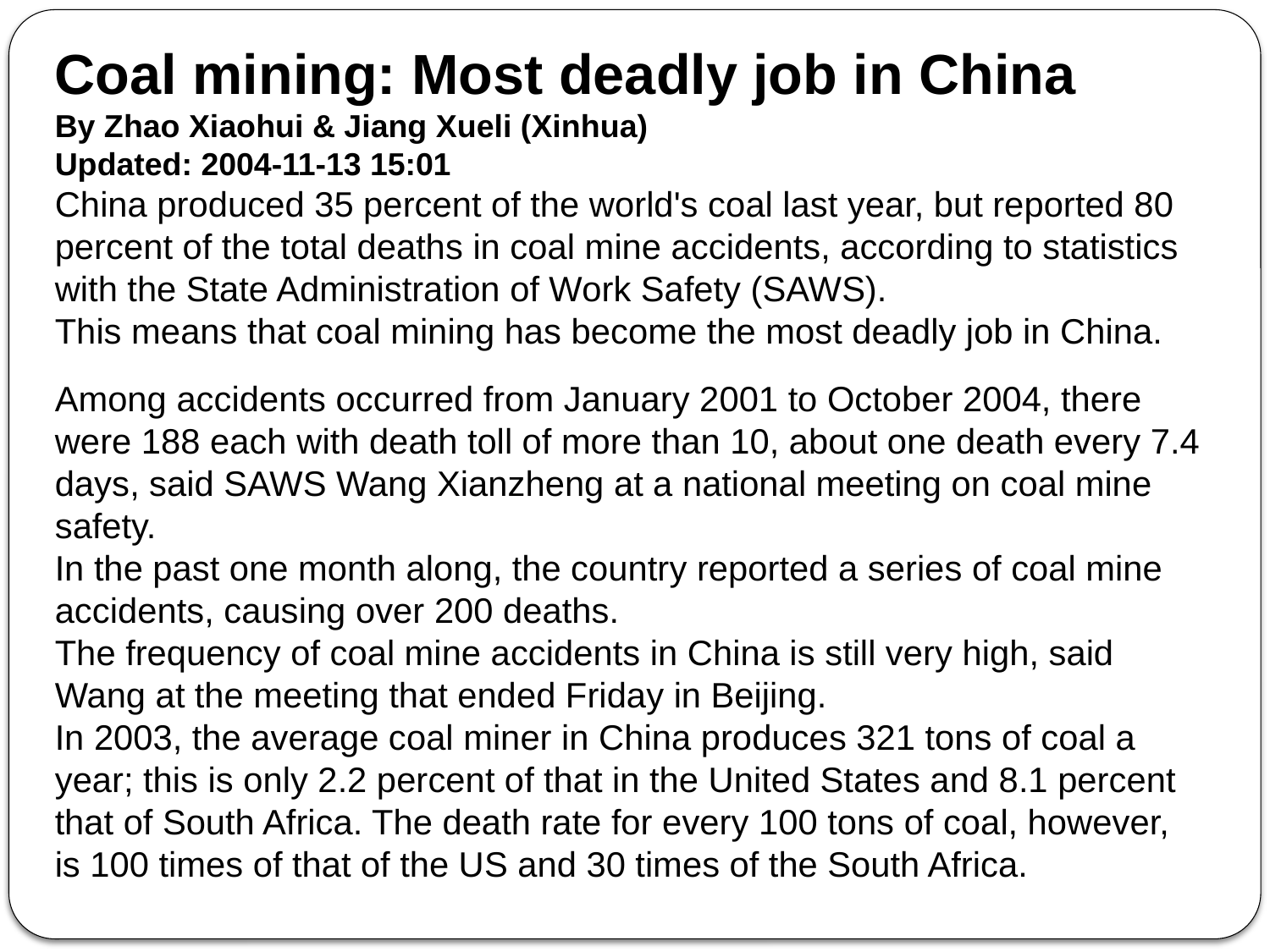

Coal mining: Most deadly job in China
By Zhao Xiaohui & Jiang Xueli (Xinhua)
Updated: 2004-11-13 15:01
China produced 35 percent of the world's coal last year, but reported 80 percent of the total deaths in coal mine accidents, according to statistics with the State Administration of Work Safety (SAWS).
This means that coal mining has become the most deadly job in China.

Among accidents occurred from January 2001 to October 2004, there were 188 each with death toll of more than 10, about one death every 7.4 days, said SAWS Wang Xianzheng at a national meeting on coal mine safety.
In the past one month along, the country reported a series of coal mine accidents, causing over 200 deaths.
The frequency of coal mine accidents in China is still very high, said Wang at the meeting that ended Friday in Beijing.
In 2003, the average coal miner in China produces 321 tons of coal a year; this is only 2.2 percent of that in the United States and 8.1 percent that of South Africa. The death rate for every 100 tons of coal, however, is 100 times of that of the US and 30 times of the South Africa.